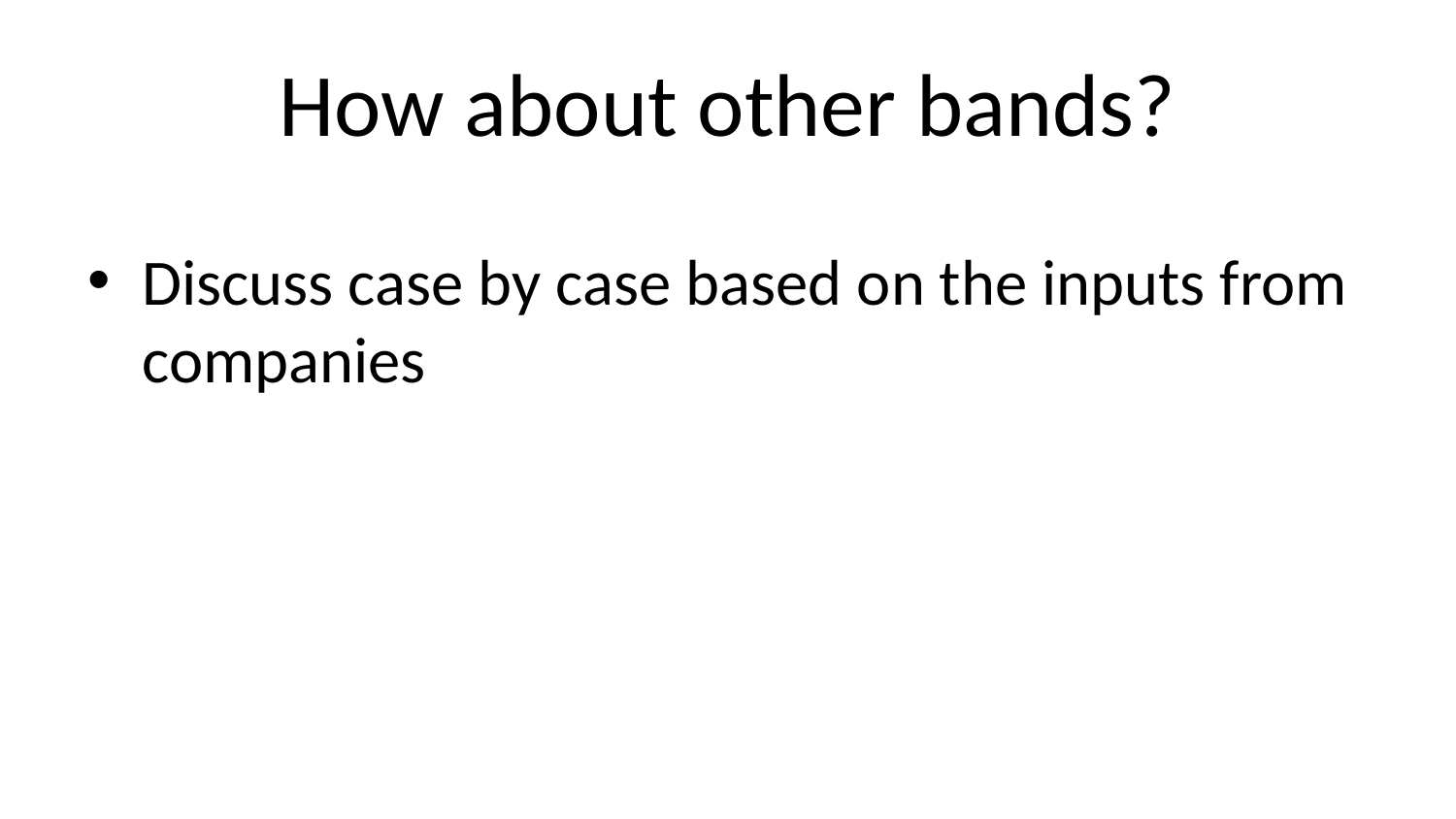

# How about other bands?
Discuss case by case based on the inputs from companies